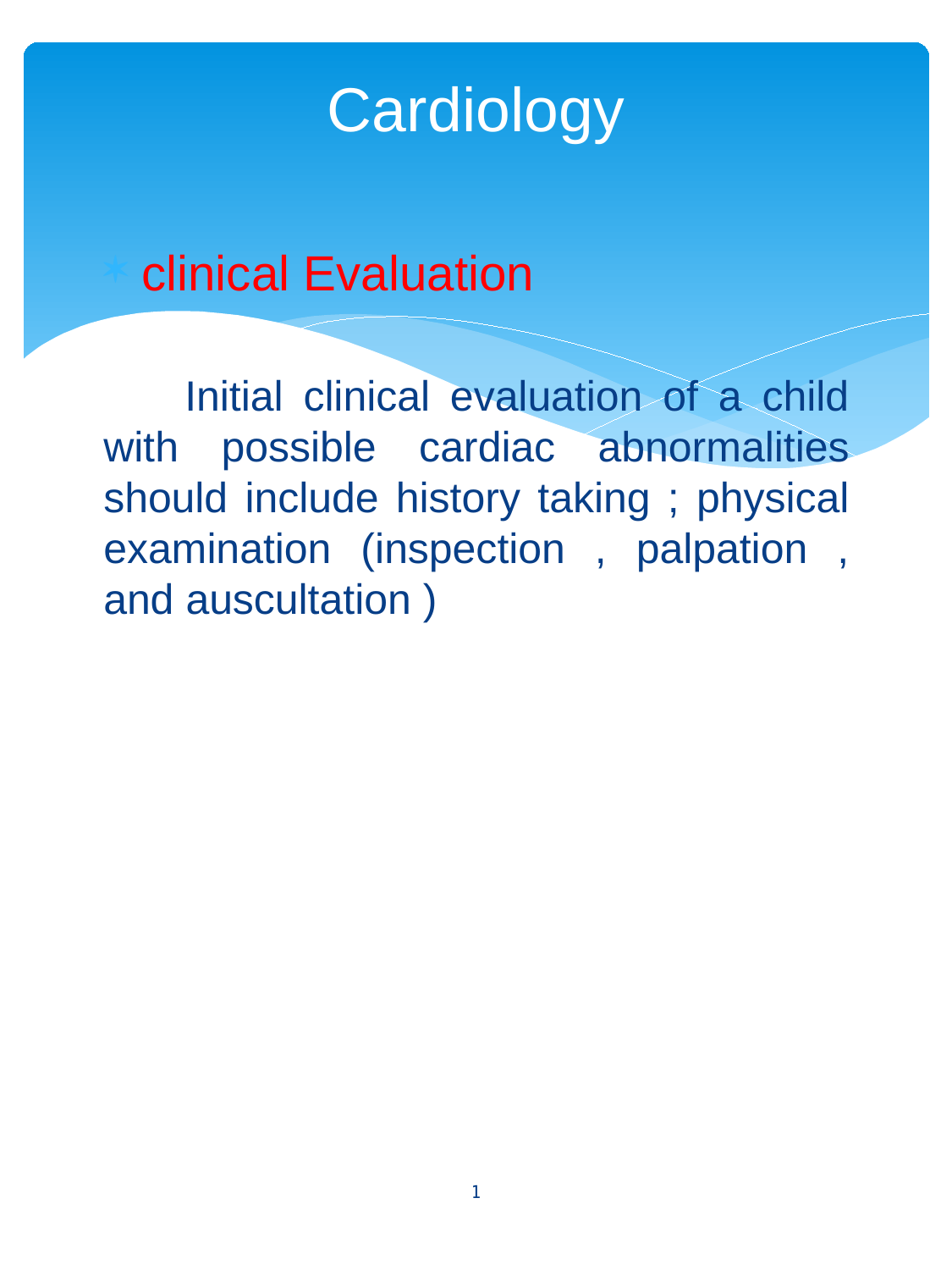

# Cardiology
clinical Evaluation

    Initial clinical evaluation of a child with possible cardiac abnormalities should include history taking ; physical examination (inspection , palpation , and auscultation )

1